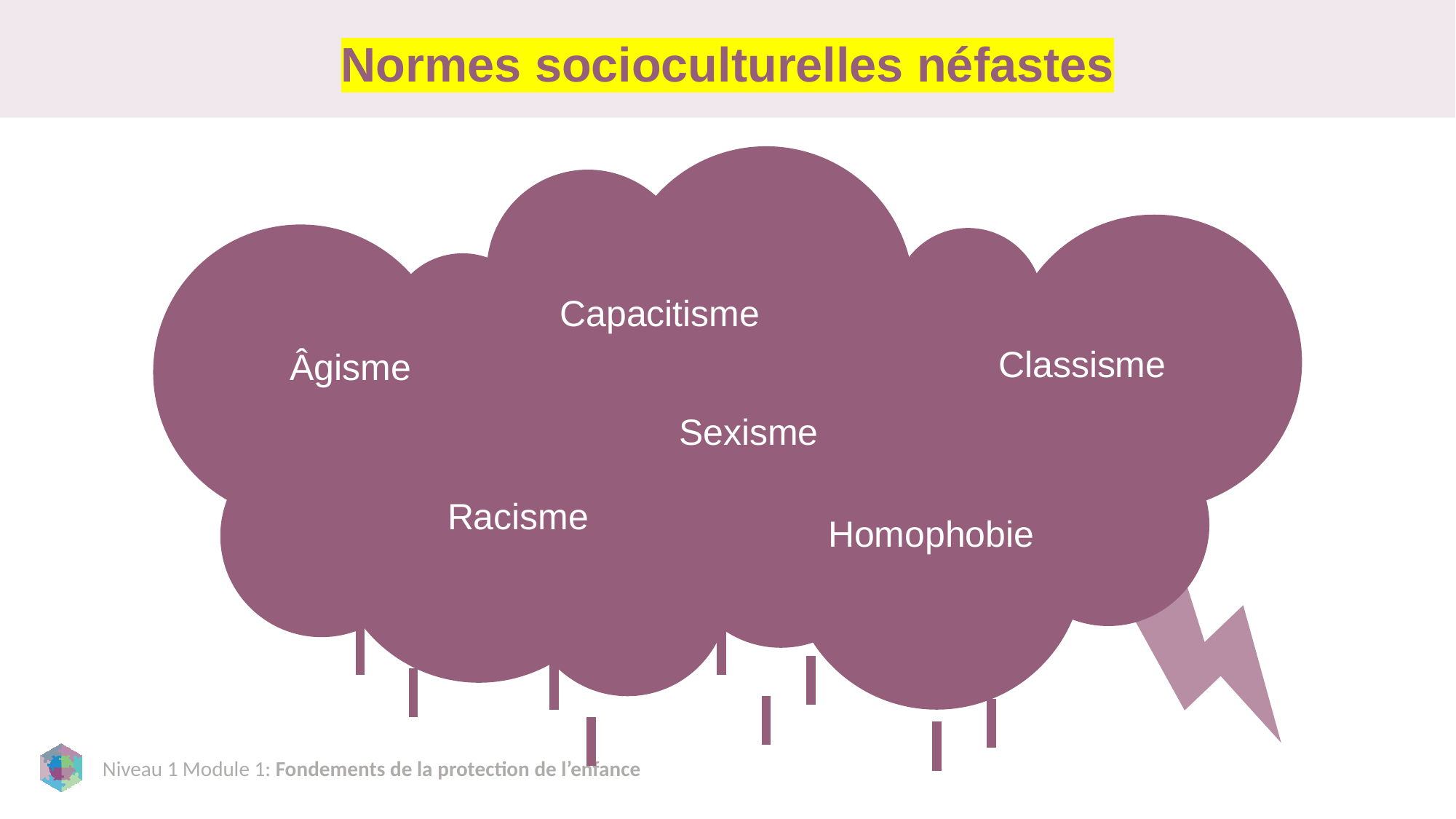

# Normes socioculturelles néfastes

Capacitisme
Classisme
Âgisme
Sexisme
Racisme
Homophobie